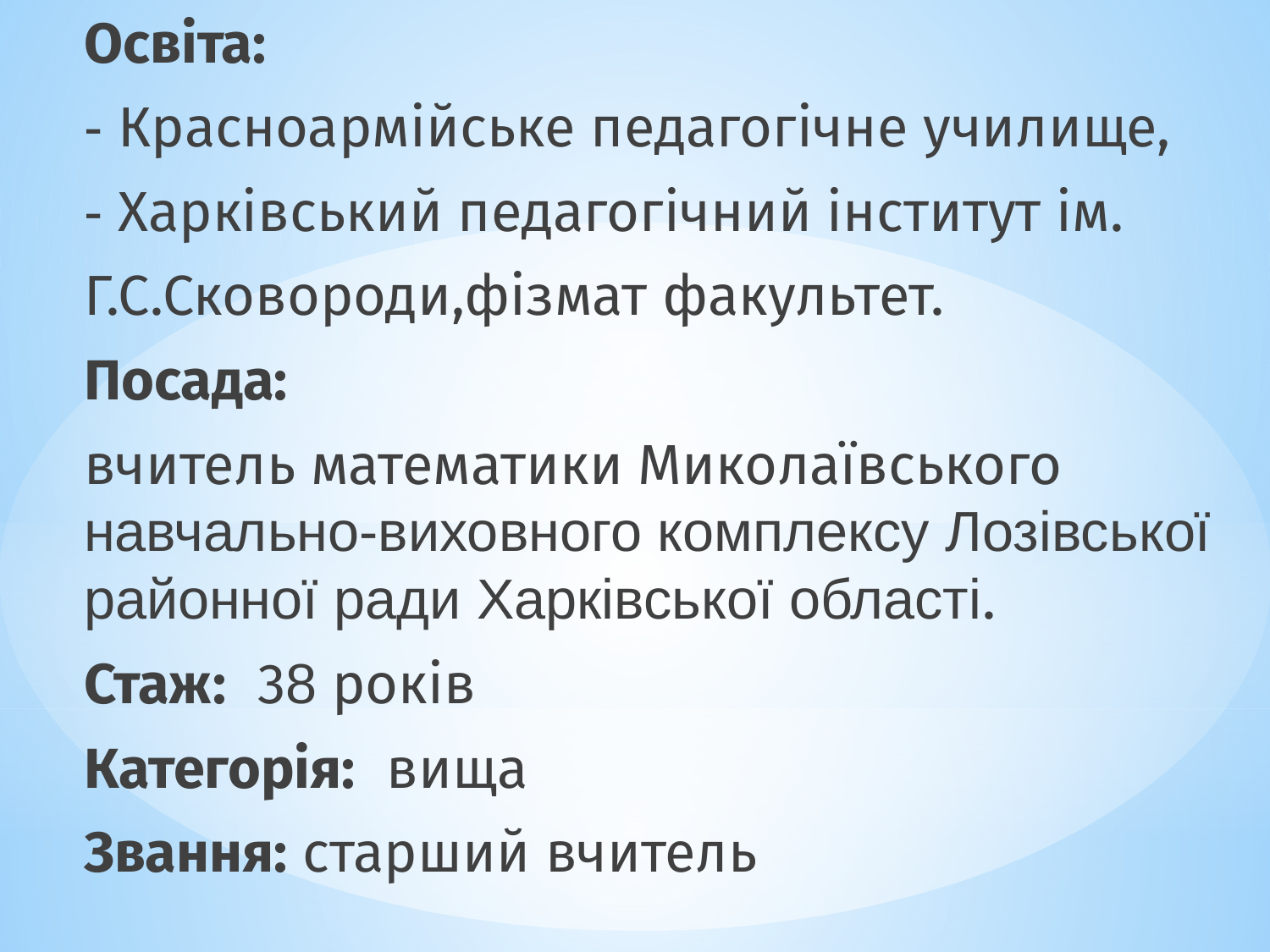

Освіта:
- Красноармійське педагогічне училище,
- Харківський педагогічний інститут ім.
Г.С.Сковороди,фізмат факультет.
Посада:
вчитель математики Миколаївського навчально-виховного комплексу Лозівської районної ради Харківської області.
Стаж:  38 років
Категорія:  вища
Звання: старший вчитель

# .